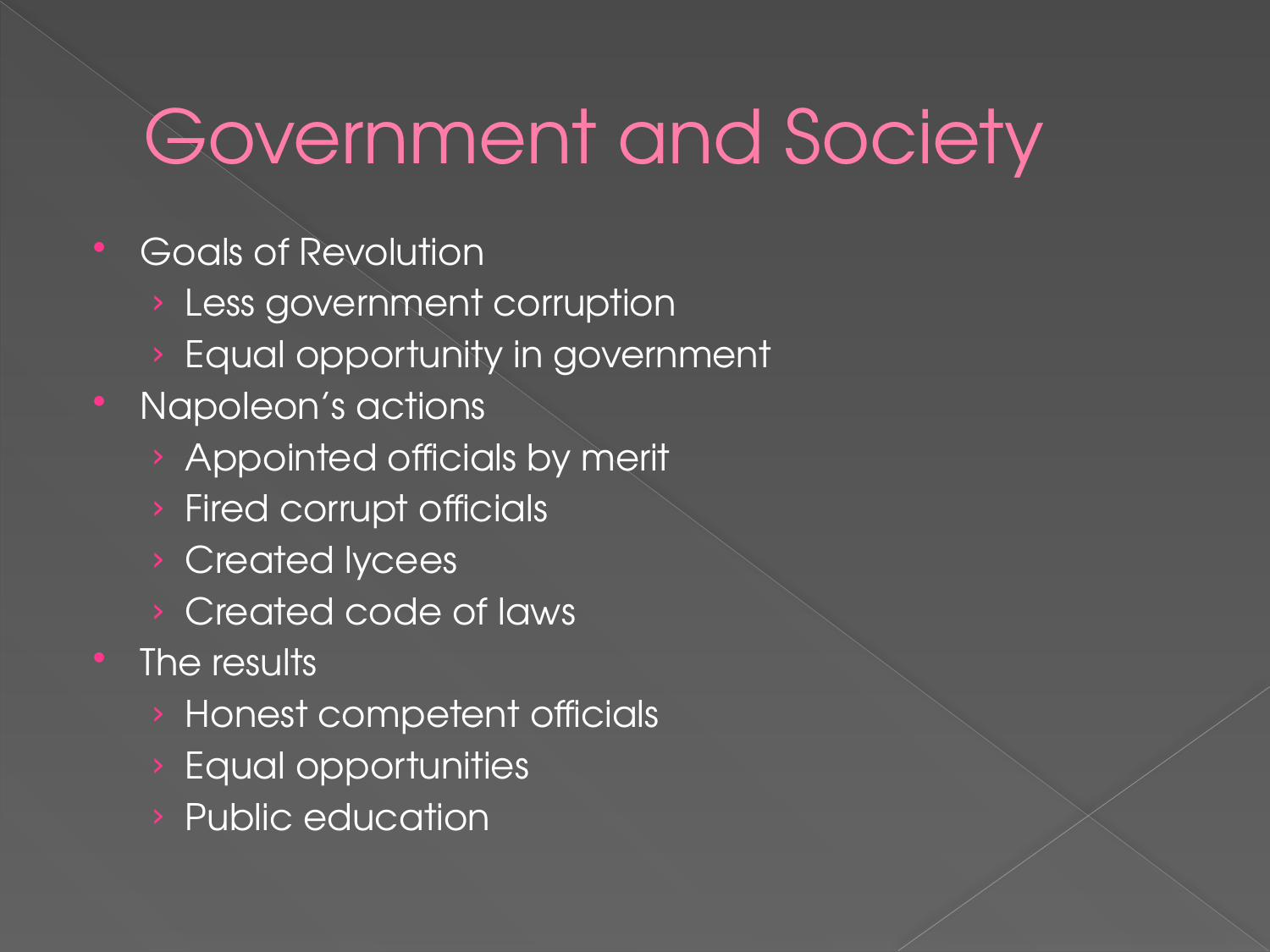

# Government and Society
Goals of Revolution
Less government corruption
Equal opportunity in government
Napoleon’s actions
Appointed officials by merit
Fired corrupt officials
Created lycees
Created code of laws
The results
Honest competent officials
Equal opportunities
Public education